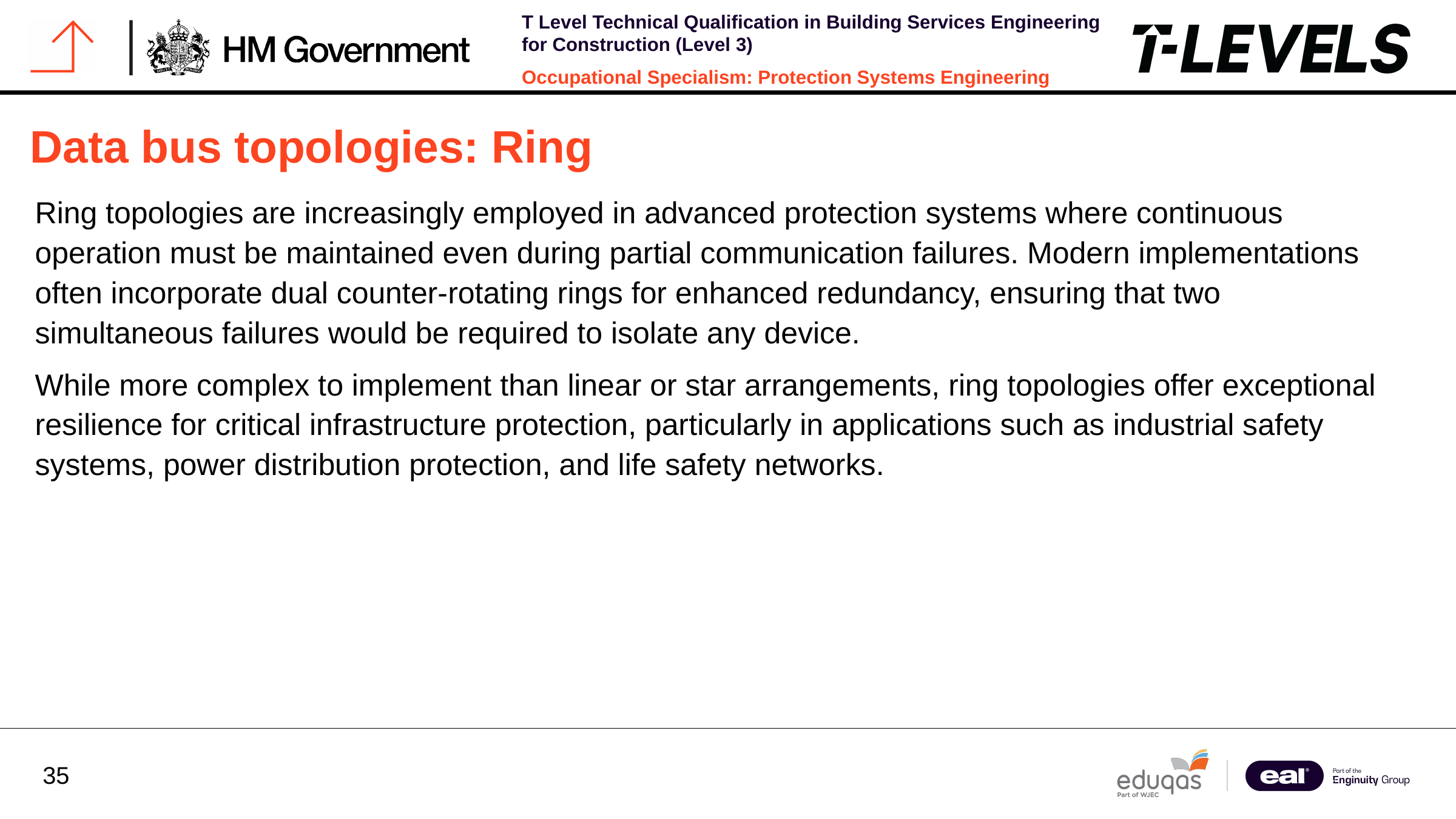

Data bus topologies: Ring
Ring topologies are increasingly employed in advanced protection systems where continuous operation must be maintained even during partial communication failures. Modern implementations often incorporate dual counter-rotating rings for enhanced redundancy, ensuring that two simultaneous failures would be required to isolate any device.
While more complex to implement than linear or star arrangements, ring topologies offer exceptional resilience for critical infrastructure protection, particularly in applications such as industrial safety systems, power distribution protection, and life safety networks.